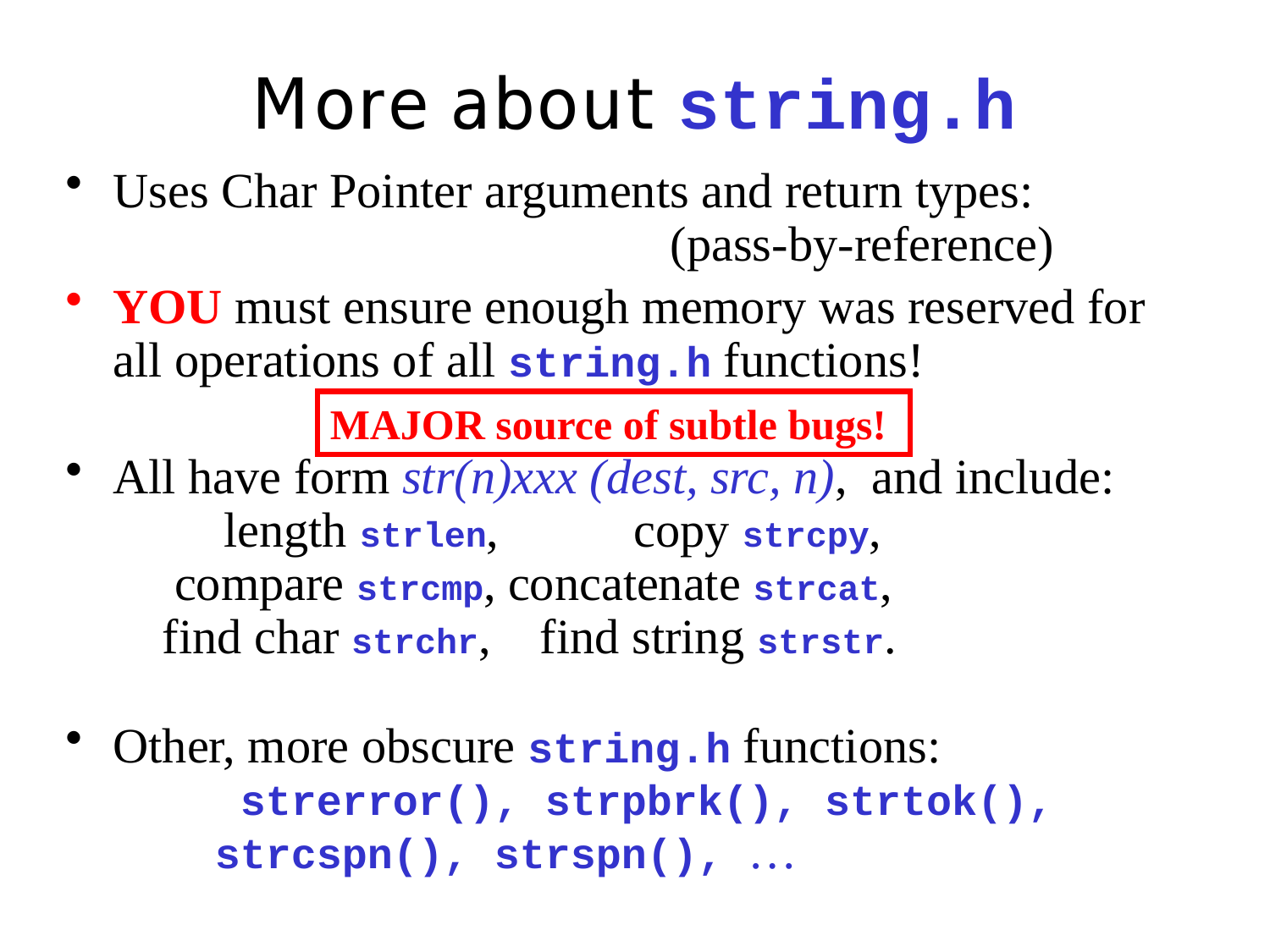

# More about string.h
Uses Char Pointer arguments and return types: 					    (pass-by-reference)
YOU must ensure enough memory was reserved for all operations of all string.h functions!
All have form str(n)xxx (dest, src, n),  and include:
         length strlen,           copy strcpy,
     compare strcmp, concatenate strcat,
    find char strchr,    find string strstr.
Other, more obscure string.h functions:
	strerror(), strpbrk(), strtok(),
    strcspn(), strspn(), …
MAJOR source of subtle bugs!